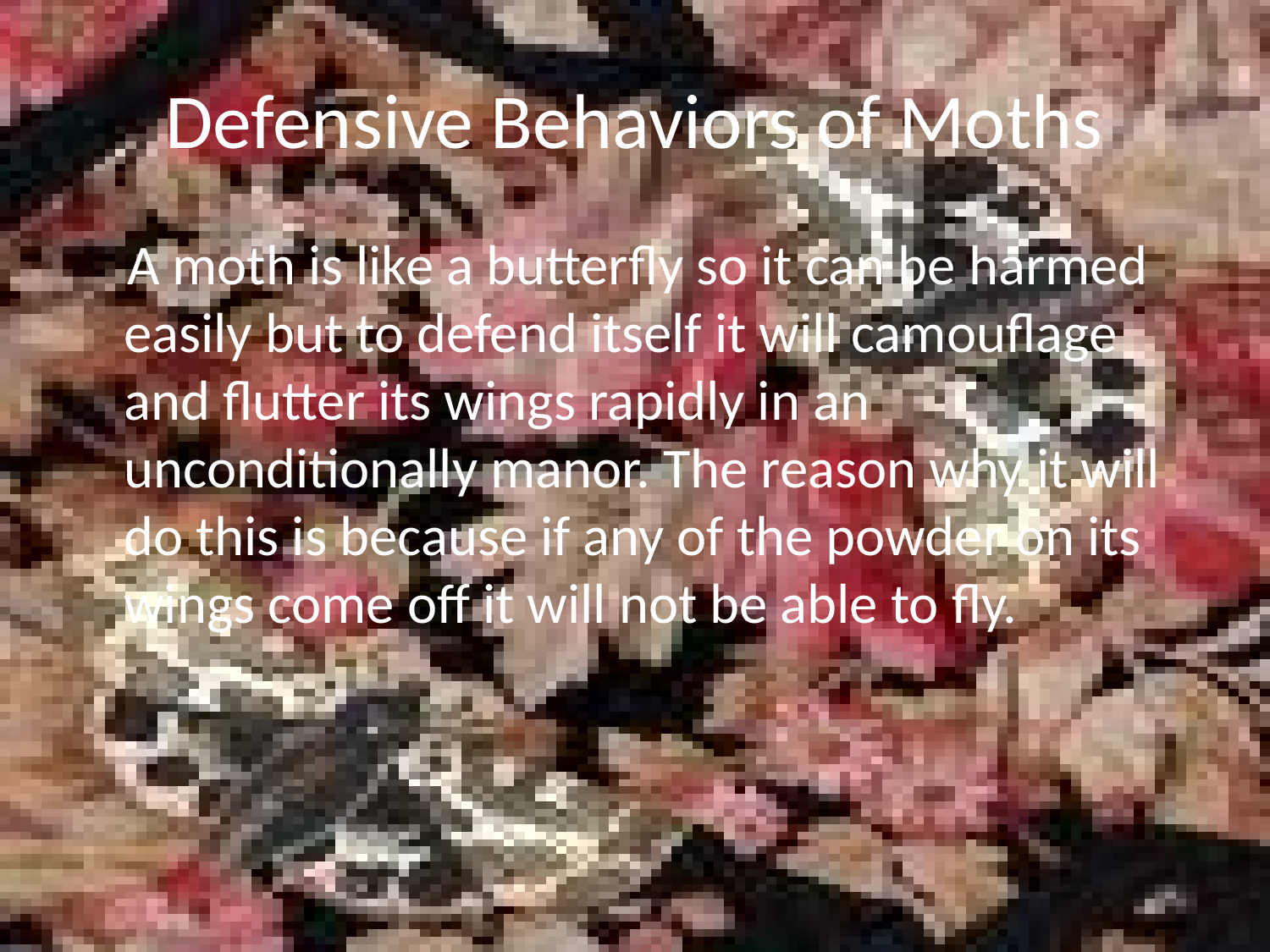

# Defensive Behaviors of Moths
    A moth is like a butterfly so it can be harmed easily but to defend itself it will camouflage and flutter its wings rapidly in an unconditionally manor. The reason why it will do this is because if any of the powder on its wings come off it will not be able to fly.